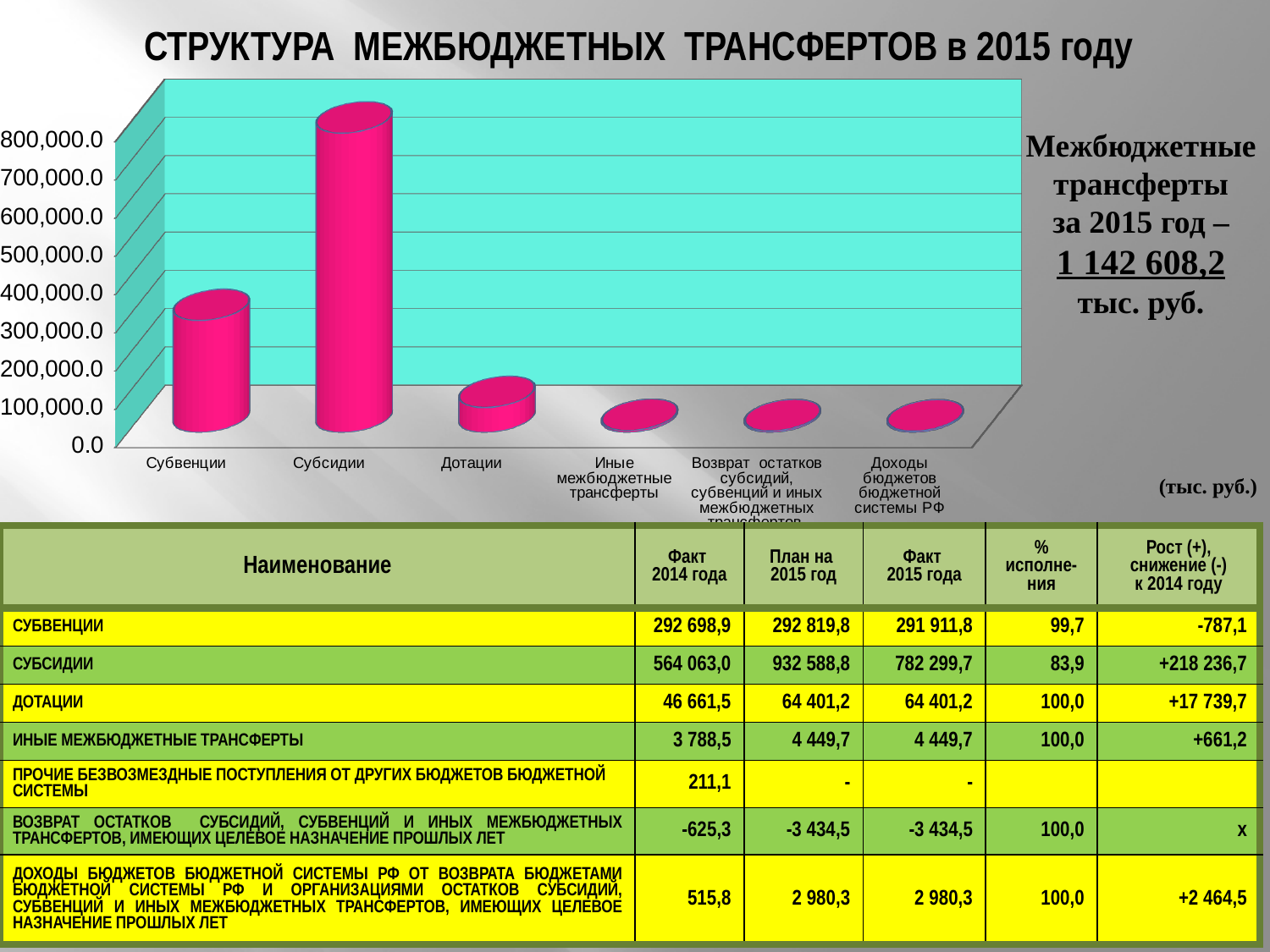

# СТРУКТУРА  МЕЖБЮДЖЕТНЫХ  ТРАНСФЕРТОВ в 2015 году

[unsupported chart]

Межбюджетные трансферты
 за 2015 год –
1 142 608,2 тыс. руб.
(тыс. руб.)
| Наименование | Факт 2014 года | План на 2015 год | Факт 2015 года | % исполне-ния | Рост (+), снижение (-) к 2014 году |
| --- | --- | --- | --- | --- | --- |
| Субвенции | 292 698,9 | 292 819,8 | 291 911,8 | 99,7 | -787,1 |
| Субсидии | 564 063,0 | 932 588,8 | 782 299,7 | 83,9 | +218 236,7 |
| Дотации | 46 661,5 | 64 401,2 | 64 401,2 | 100,0 | +17 739,7 |
| Иные межбюджетные трансферты | 3 788,5 | 4 449,7 | 4 449,7 | 100,0 | +661,2 |
| ПРОЧИЕ БЕЗВОЗМЕЗДНЫЕ ПОСТУПЛЕНИЯ ОТ ДРУГИХ БЮДЖЕТОВ БЮДЖЕТНОЙ СИСТЕМЫ | 211,1 | - | - |  |  |
| Возврат остатков СУБСИДИЙ, СУБВЕНЦИЙ И ИНЫХ межбюджетных трансфертов, ИМЕЮЩИХ ЦЕЛЕВОЕ НАЗНАЧЕНИЕ ПРОШЛЫХ ЛЕТ | -625,3 | -3 434,5 | -3 434,5 | 100,0 | х |
| ДОХОДЫ бюджетов БЮДЖЕТНОЙ СИСТЕМЫ РФ ОТ ВОЗВРАТА БЮДЖЕТАМИ БЮДЖЕТНОЙ СИСТЕМЫ РФ И ОРГАНИЗАЦИЯМИ ОСТАТКОВ СУБСИДИЙ, СУБВЕНЦИЙ И ИНЫХ МЕЖБЮДЖЕТНЫХ ТРАНСФЕРТОВ, ИМЕЮЩИХ ЦЕЛЕВОЕ НАЗНАЧЕНИЕ ПРОШЛЫХ ЛЕТ | 515,8 | 2 980,3 | 2 980,3 | 100,0 | +2 464,5 |